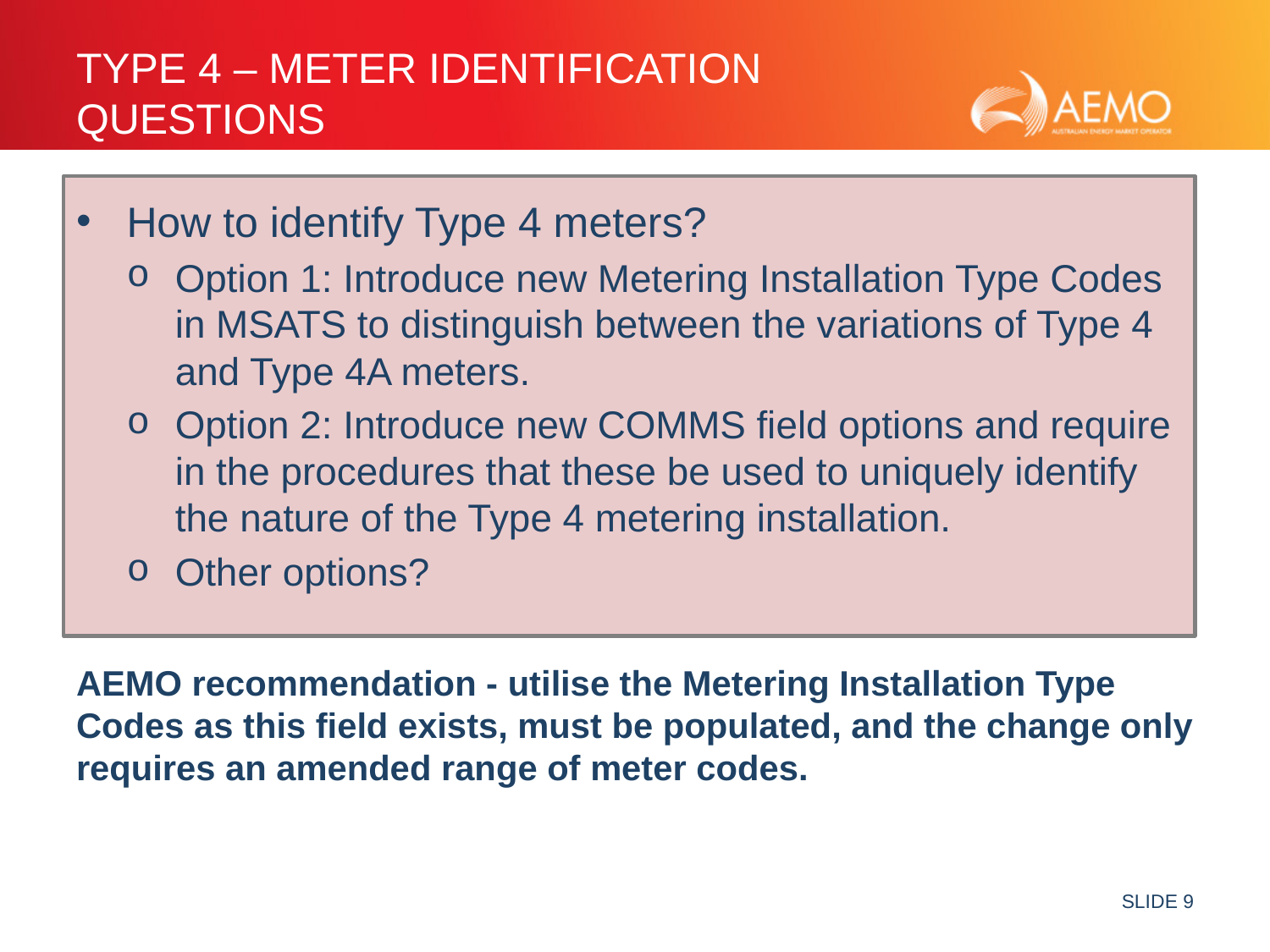

# Type 4 – Meter Identification Questions

How to identify Type 4 meters?
Option 1: Introduce new Metering Installation Type Codes in MSATS to distinguish between the variations of Type 4 and Type 4A meters.
Option 2: Introduce new COMMS field options and require in the procedures that these be used to uniquely identify the nature of the Type 4 metering installation.
Other options?

AEMO recommendation - utilise the Metering Installation Type Codes as this field exists, must be populated, and the change only requires an amended range of meter codes.